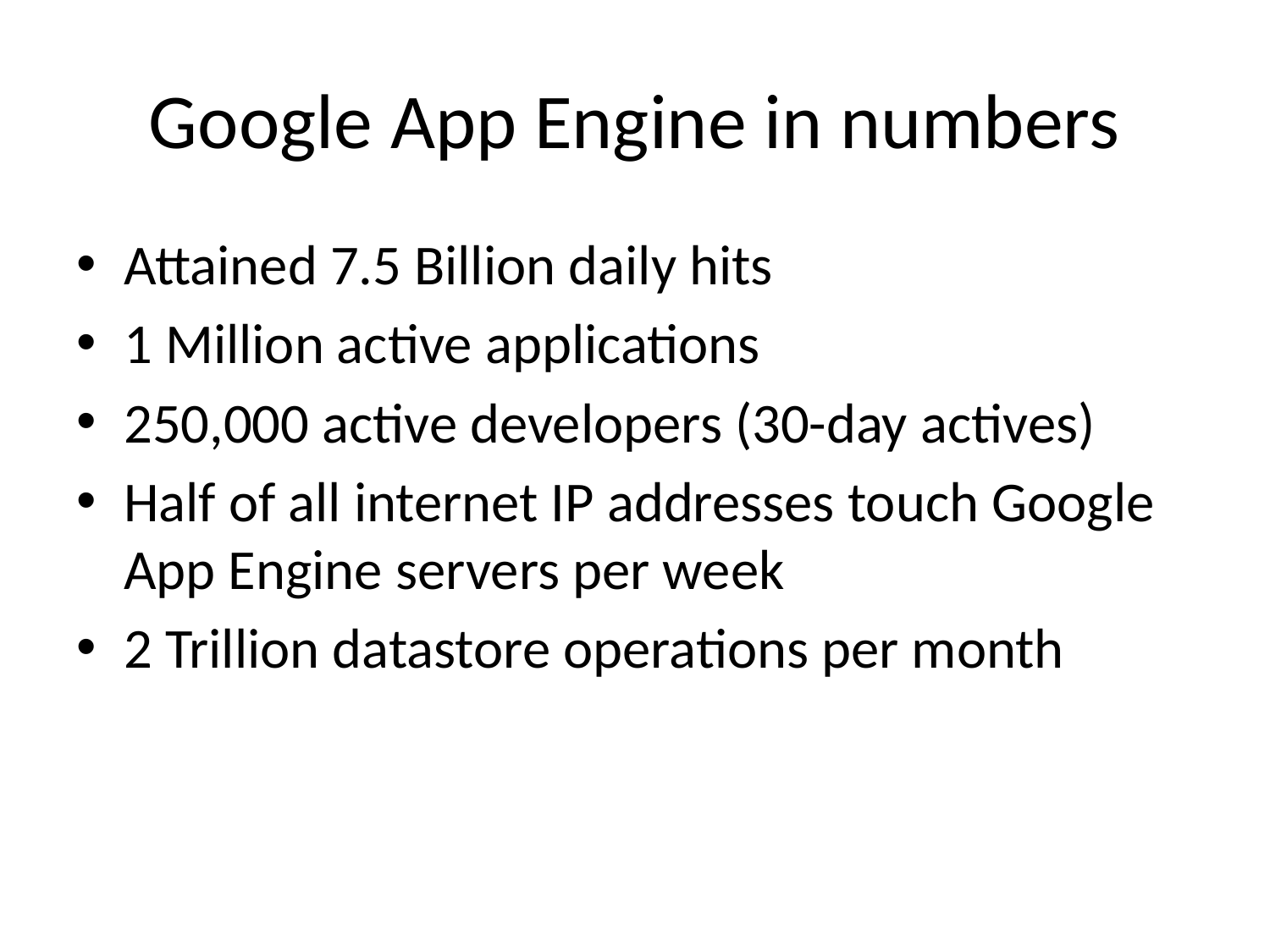

# Google App Engine in numbers
Attained 7.5 Billion daily hits
1 Million active applications
250,000 active developers (30-day actives)
Half of all internet IP addresses touch Google App Engine servers per week
2 Trillion datastore operations per month